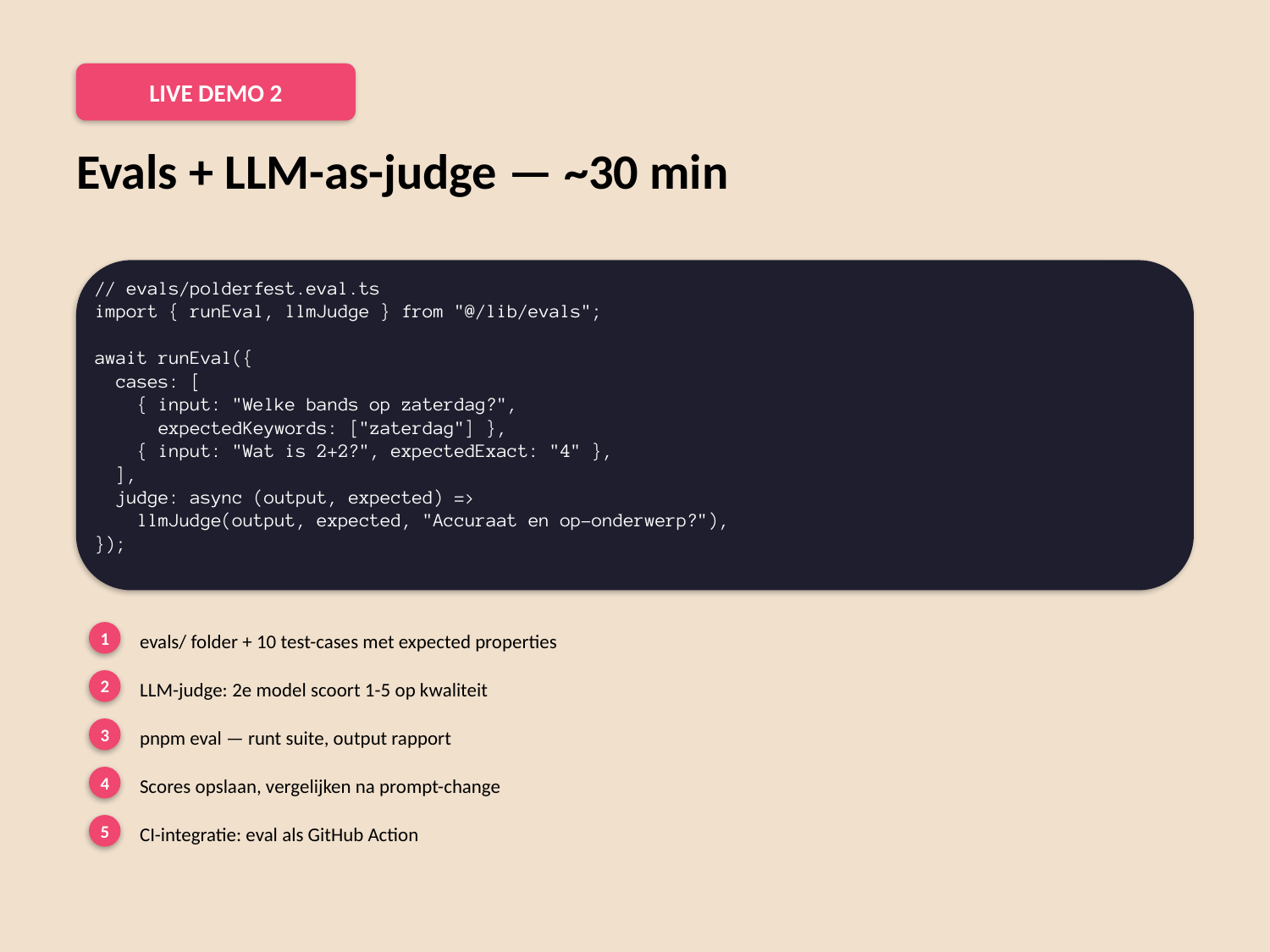

LIVE DEMO 2
Evals + LLM-as-judge — ~30 min

// evals/polderfest.eval.ts
import { runEval, llmJudge } from "@/lib/evals";

await runEval({
  cases: [
    { input: "Welke bands op zaterdag?",
      expectedKeywords: ["zaterdag"] },
    { input: "Wat is 2+2?", expectedExact: "4" },
  ],
  judge: async (output, expected) =>
    llmJudge(output, expected, "Accuraat en op-onderwerp?"),
});

1
evals/ folder + 10 test-cases met expected properties

2
LLM-judge: 2e model scoort 1-5 op kwaliteit

3
pnpm eval — runt suite, output rapport

4
Scores opslaan, vergelijken na prompt-change

5
CI-integratie: eval als GitHub Action